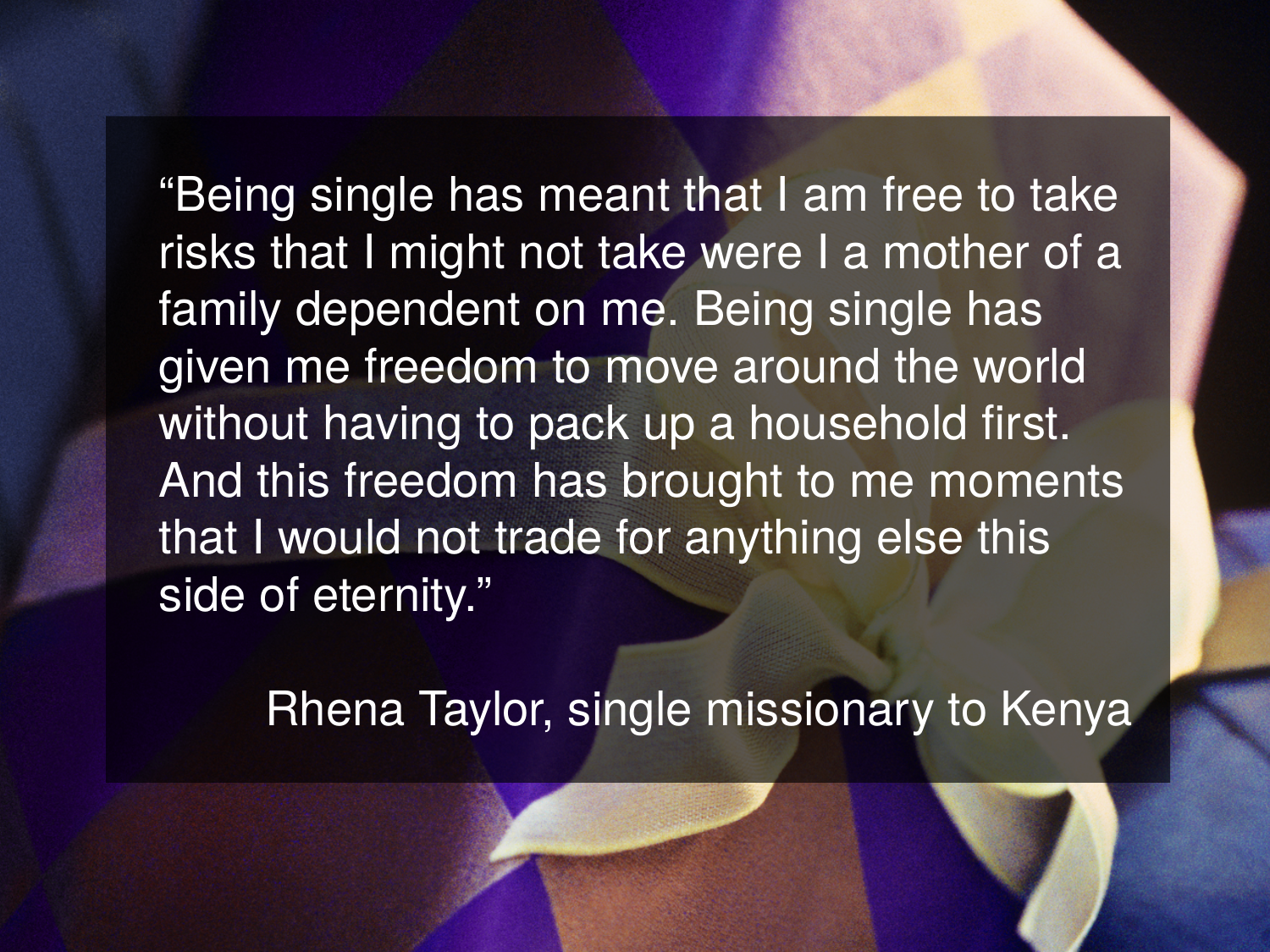

“Being single has meant that I am free to take risks that I might not take were I a mother of a family dependent on me. Being single has given me freedom to move around the world without having to pack up a household first. And this freedom has brought to me moments that I would not trade for anything else this side of eternity.”

Rhena Taylor, single missionary to Kenya